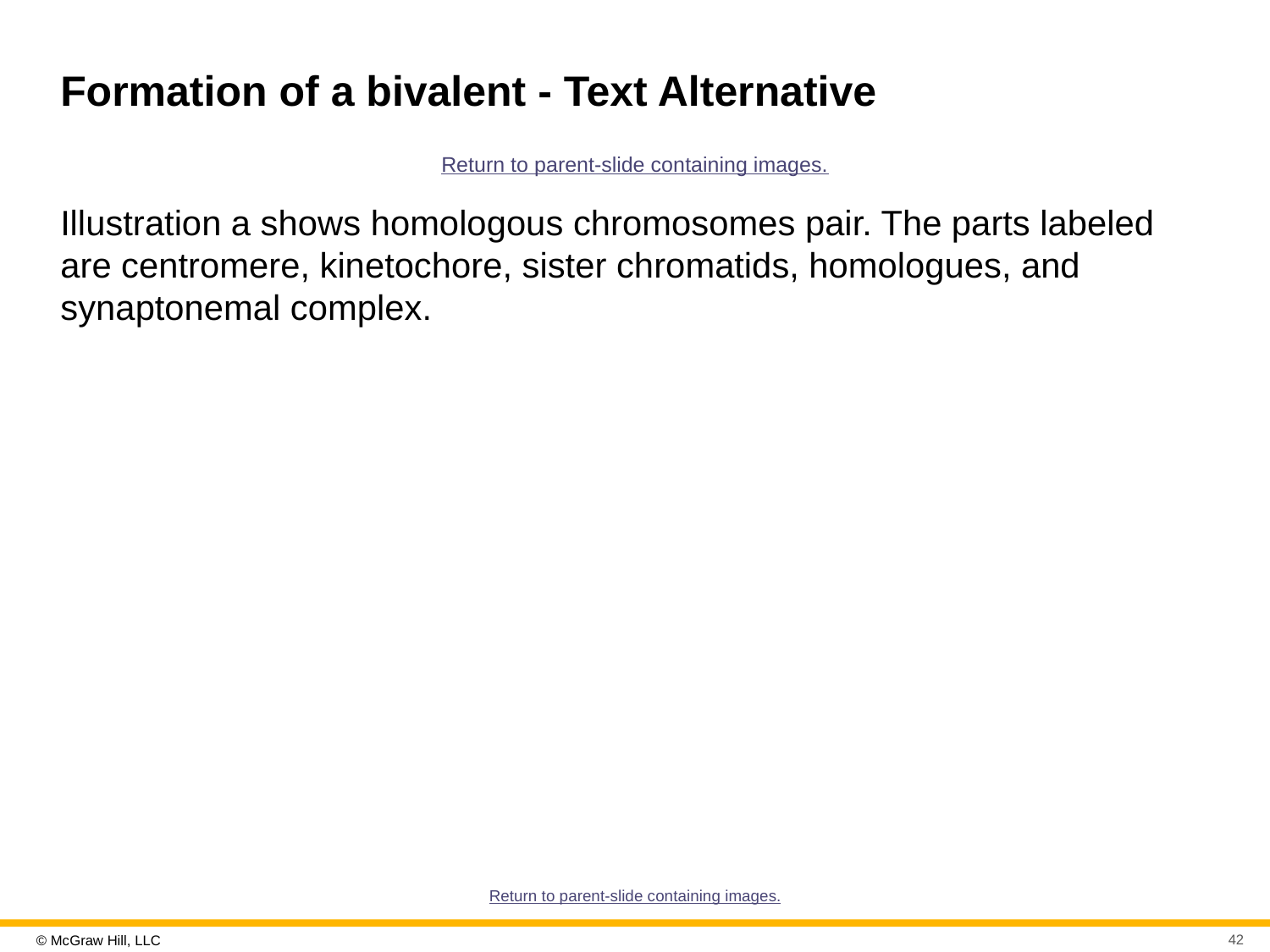

# Formation of a bivalent - Text Alternative
Return to parent-slide containing images.
Illustration a shows homologous chromosomes pair. The parts labeled are centromere, kinetochore, sister chromatids, homologues, and synaptonemal complex.
Return to parent-slide containing images.
42